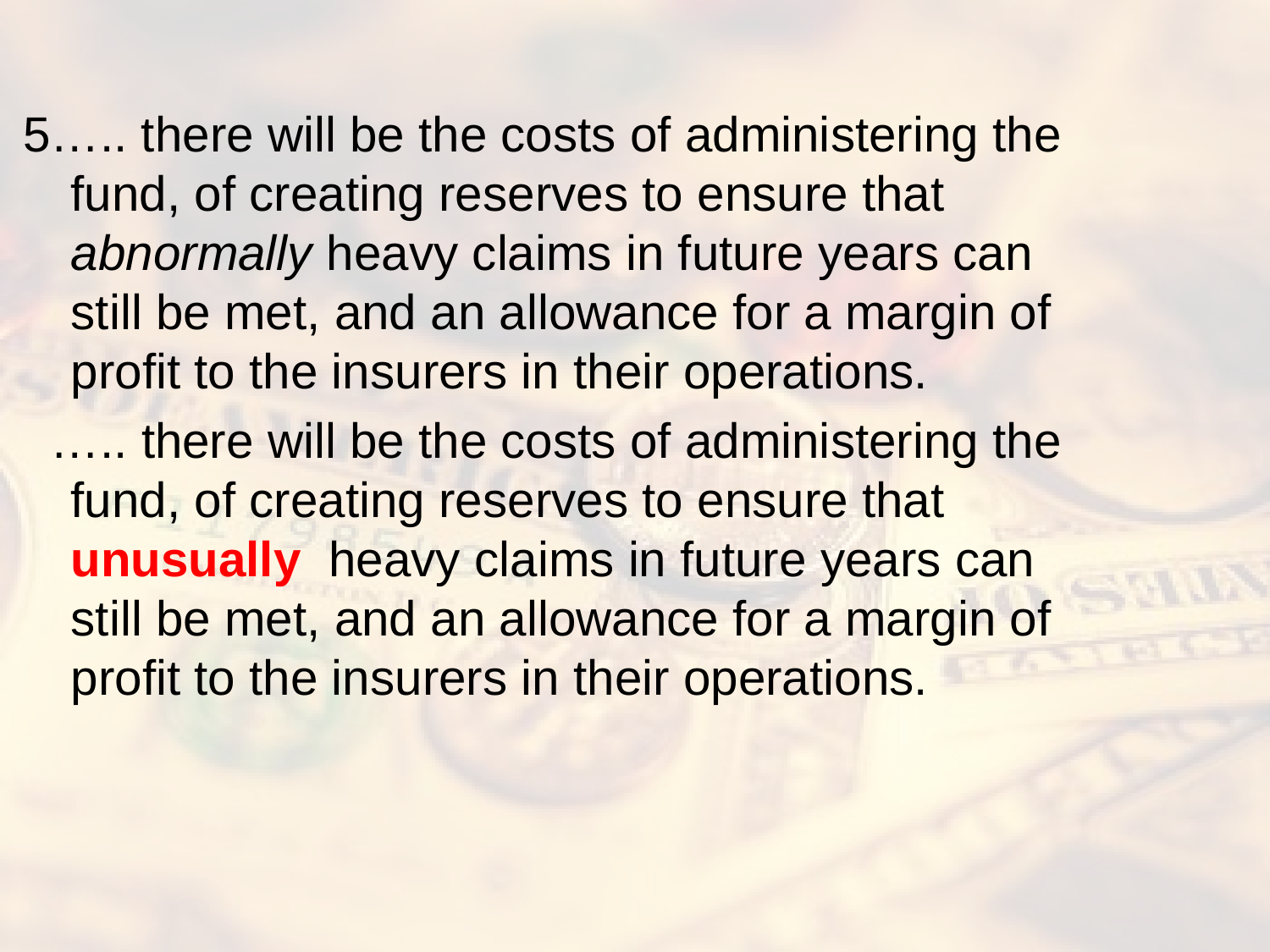

#
5….. there will be the costs of administering the fund, of creating reserves to ensure that abnormally heavy claims in future years can still be met, and an allowance for a margin of profit to the insurers in their operations.
  ….. there will be the costs of administering the fund, of creating reserves to ensure that unusually  heavy claims in future years can still be met, and an allowance for a margin of profit to the insurers in their operations.